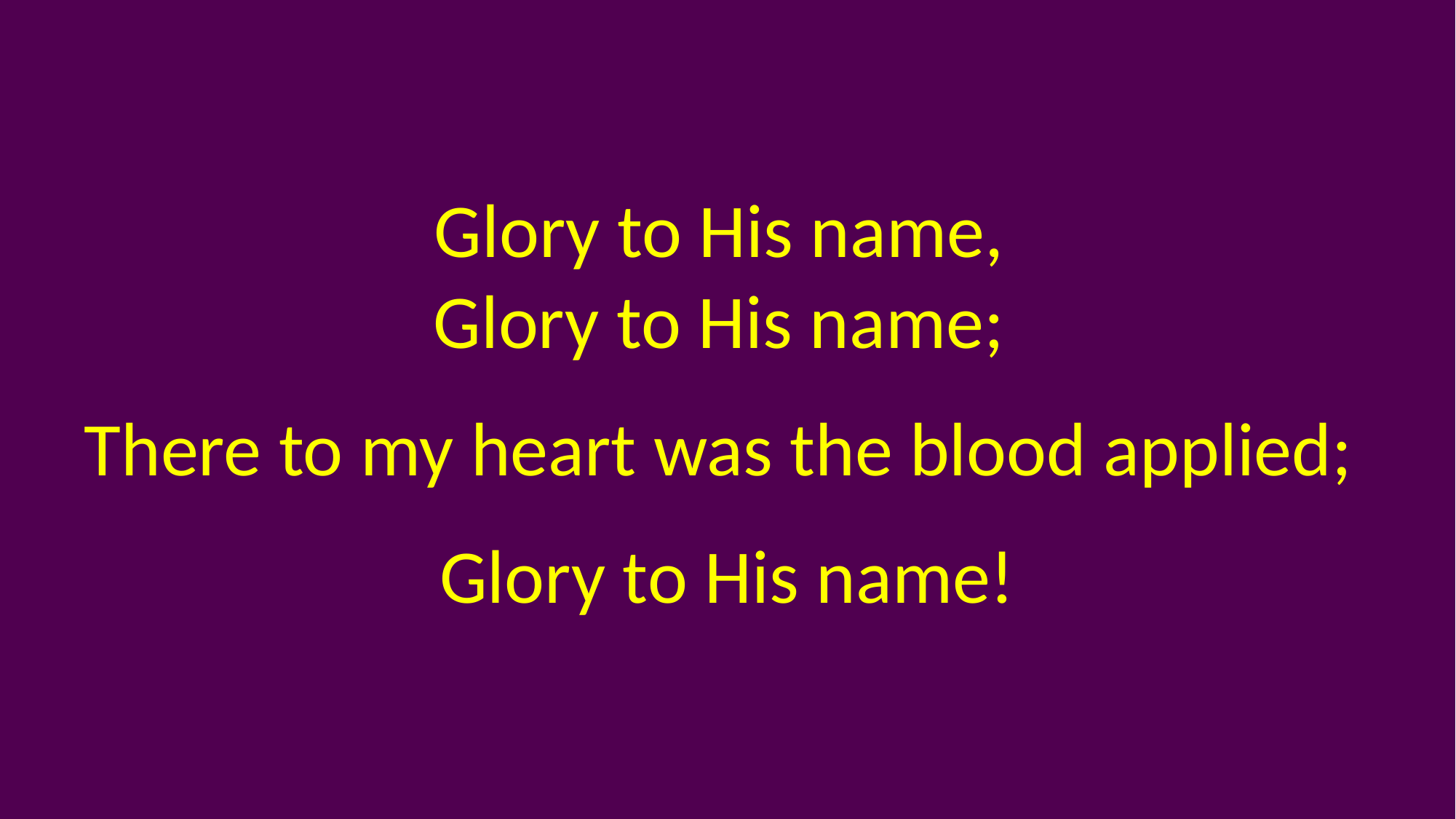

Glory to His name,
Glory to His name;
There to my heart was the blood applied;
Glory to His name!